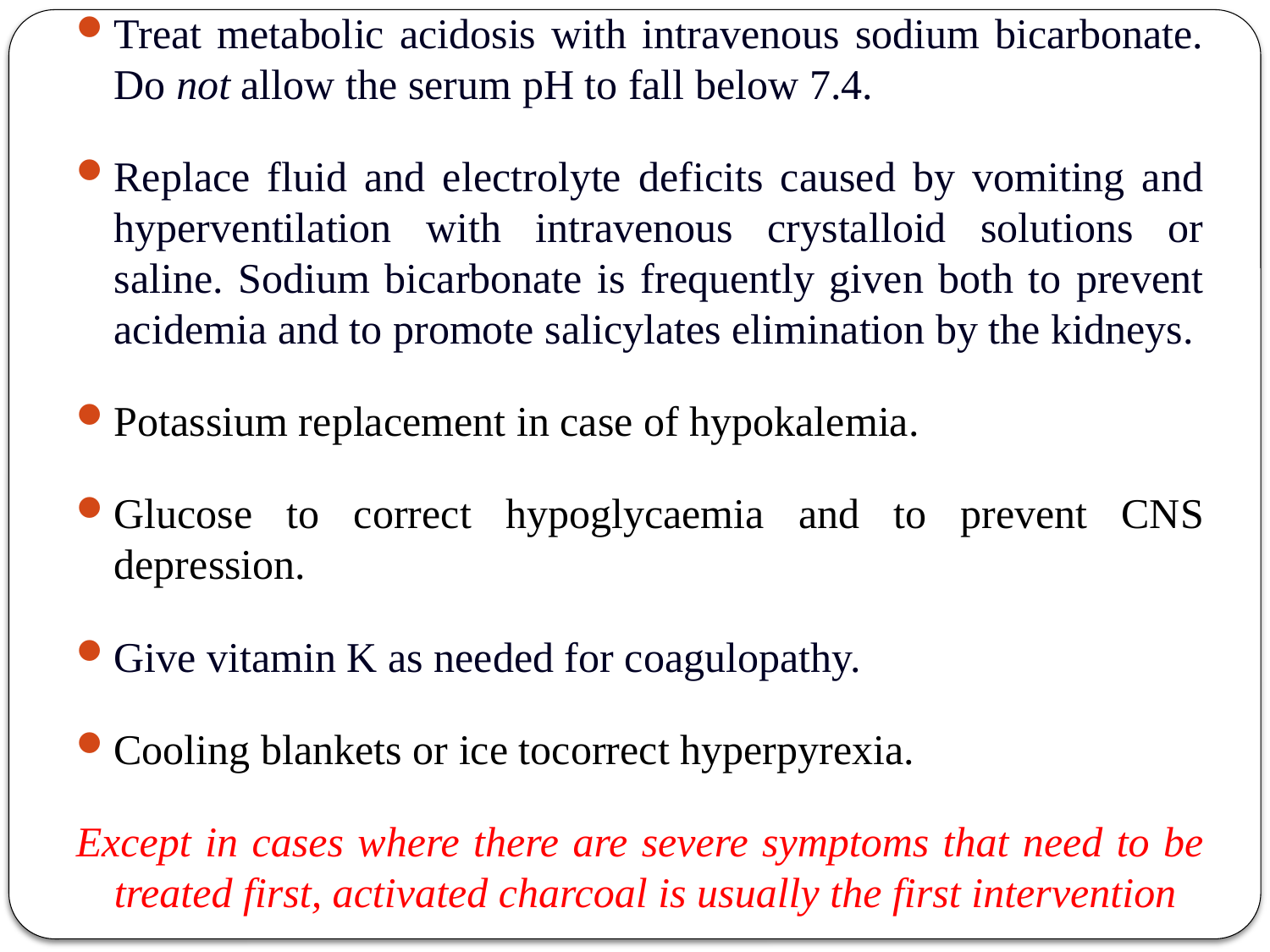

Treat metabolic acidosis with intravenous sodium bicarbonate. Do not allow the serum pH to fall below 7.4.

Replace fluid and electrolyte deficits caused by vomiting and hyperventilation with intravenous crystalloid solutions or saline. Sodium bicarbonate is frequently given both to prevent acidemia and to promote salicylates elimination by the kidneys.

Potassium replacement in case of hypokalemia.

Glucose to correct hypoglycaemia and to prevent CNS depression.

Give vitamin K as needed for coagulopathy.

Cooling blankets or ice tocorrect hyperpyrexia.

Except in cases where there are severe symptoms that need to be treated first, activated charcoal is usually the first intervention

.